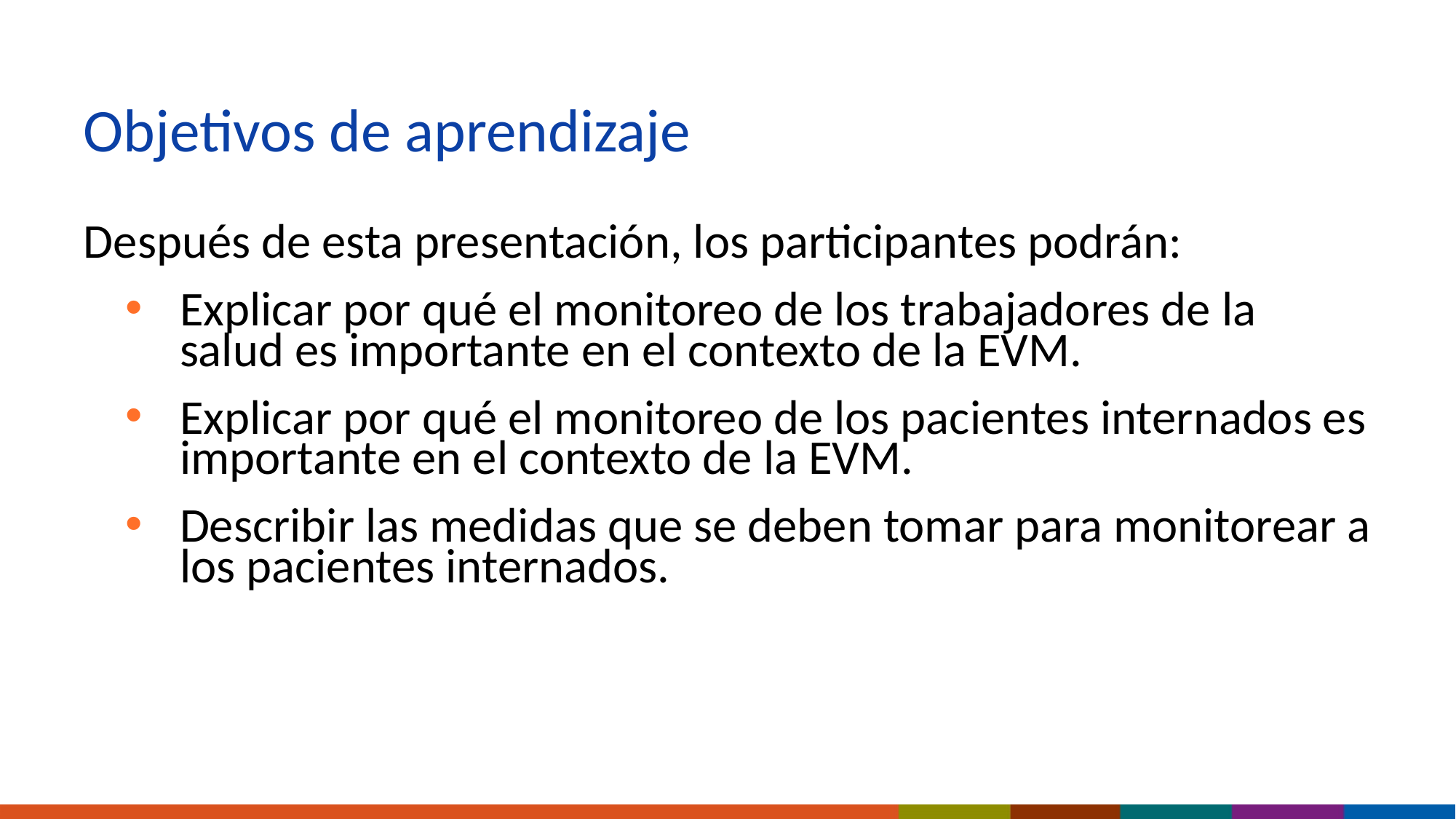

# Objetivos de aprendizaje
Después de esta presentación, los participantes podrán:
Explicar por qué el monitoreo de los trabajadores de la salud es importante en el contexto de la EVM.
Explicar por qué el monitoreo de los pacientes internados es importante en el contexto de la EVM.
Describir las medidas que se deben tomar para monitorear a los pacientes internados.